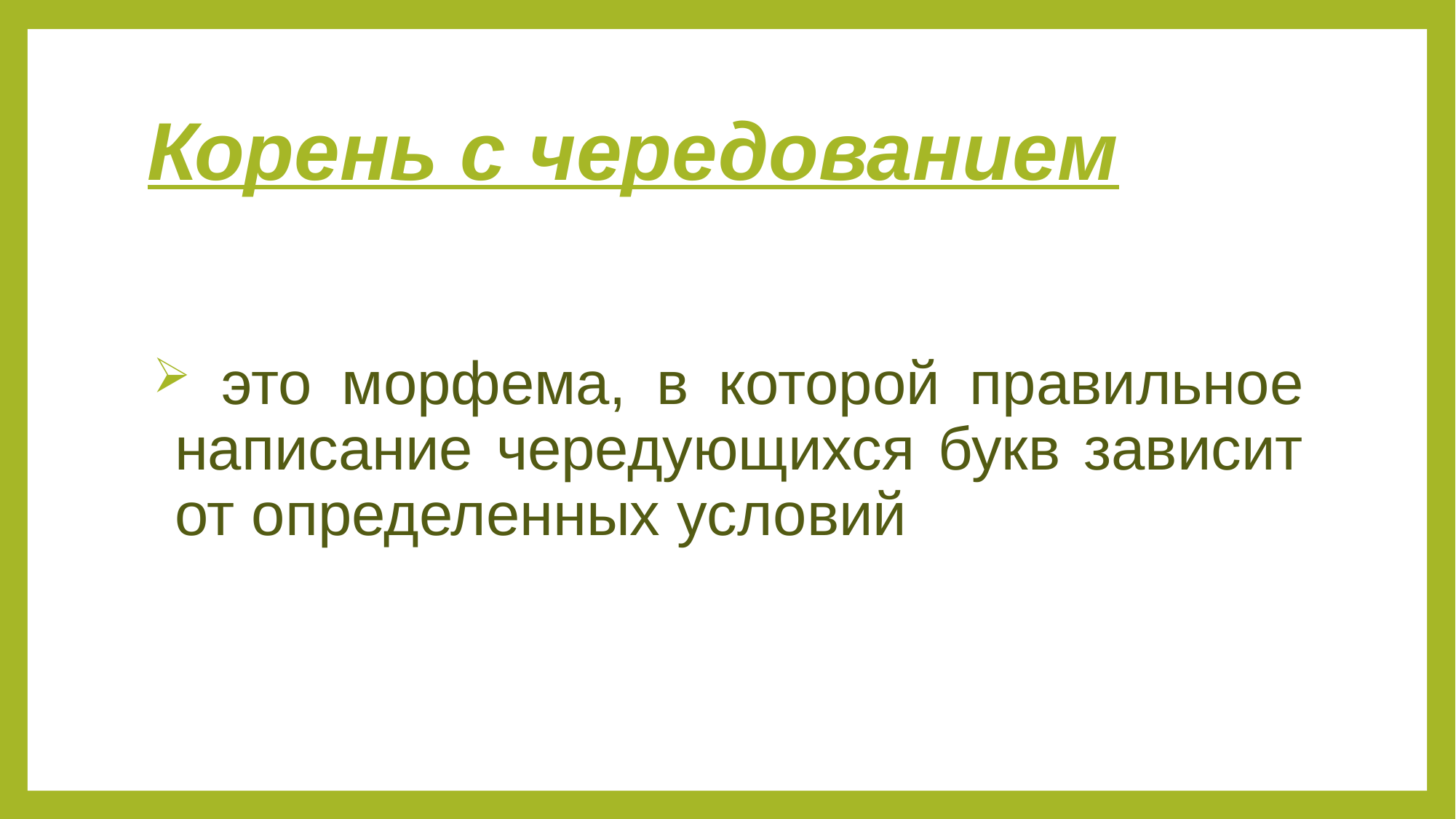

# Корень с чередованием
 это морфема, в которой правильное написание чередующихся букв зависит от определенных условий